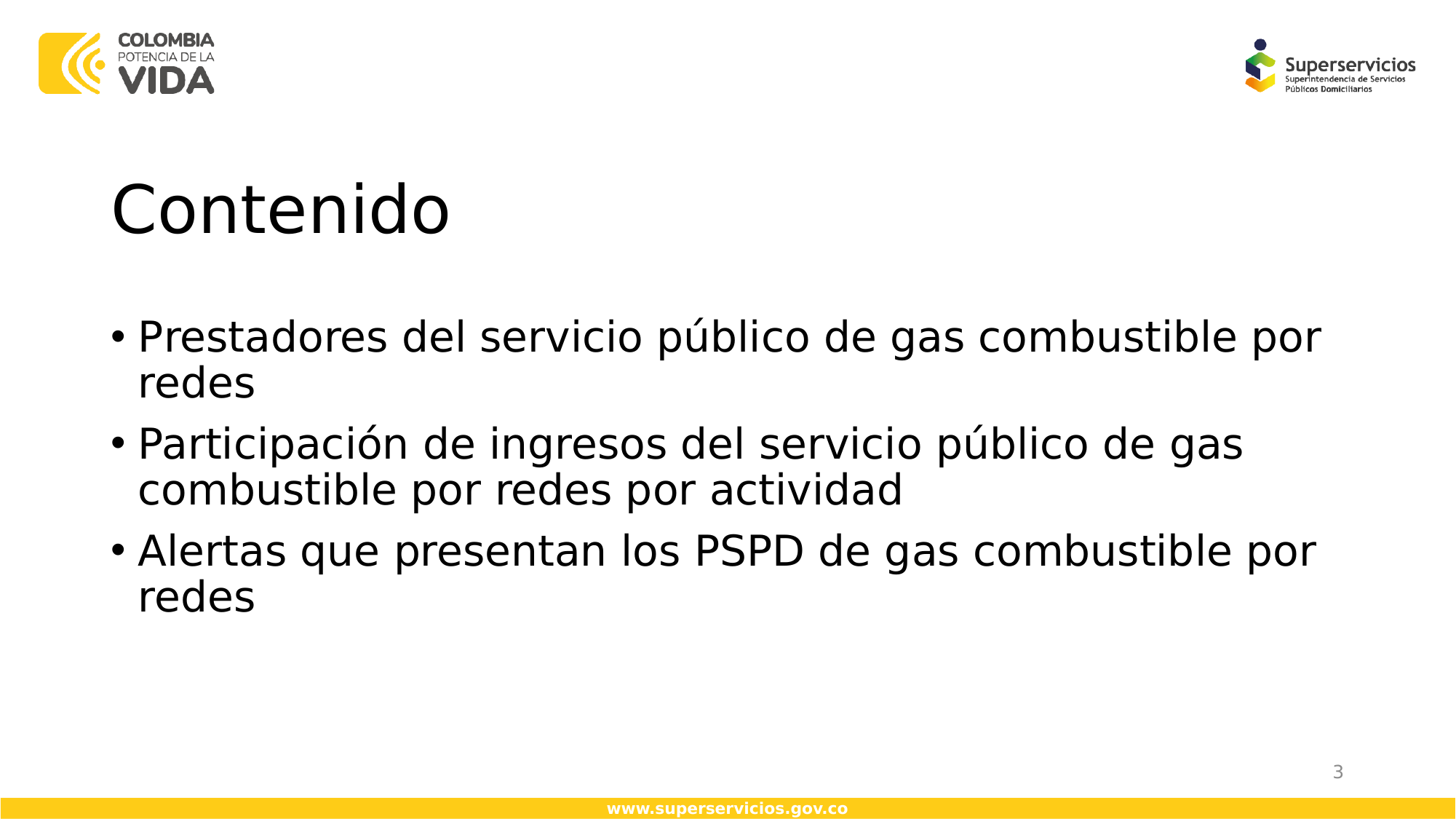

# Contenido
Prestadores del servicio público de gas combustible por redes
Participación de ingresos del servicio público de gas combustible por redes por actividad
Alertas que presentan los PSPD de gas combustible por redes
3